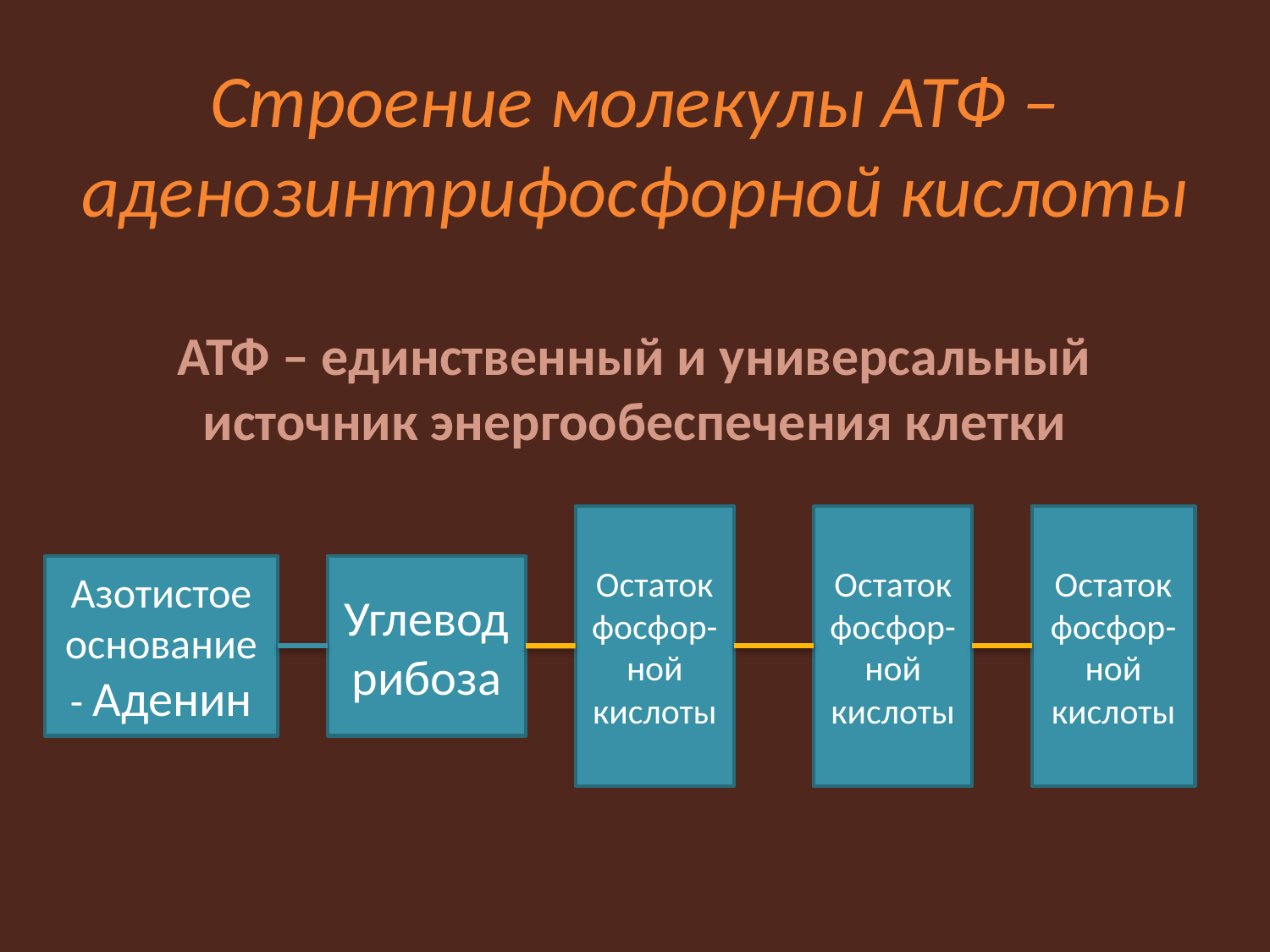

# Строение молекулы АТФ – аденозинтрифосфорной кислоты АТФ – единственный и универсальный источник энергообеспечения клетки
Остаток фосфор-ной кислоты
Остаток фосфор-ной кислоты
Остаток фосфор-ной кислоты
Азотистое основание - Аденин
Углеводрибоза